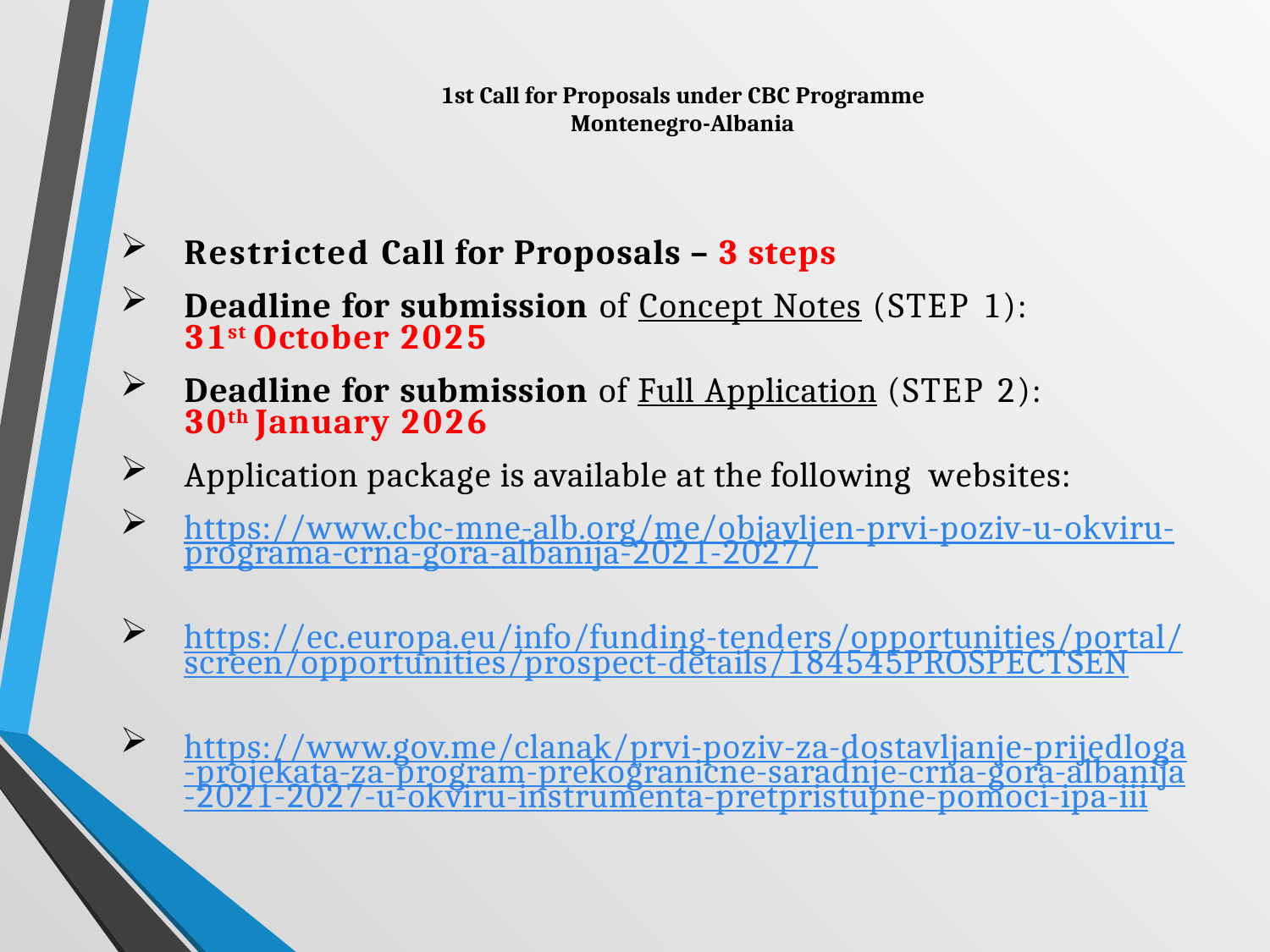

# 1st Call for Proposals under CBC Programme Montenegro-Albania
Restricted Call for Proposals – 3 steps
Deadline for submission of Concept Notes (STEP 1):                 31st October 2025
Deadline for submission of Full Application (STEP 2):                30th January 2026
Application package is available at the following websites:
https://www.cbc-mne-alb.org/me/objavljen-prvi-poziv-u-okviru-programa-crna-gora-albanija-2021-2027/
https://ec.europa.eu/info/funding-tenders/opportunities/portal/screen/opportunities/prospect-details/184545PROSPECTSEN
https://www.gov.me/clanak/prvi-poziv-za-dostavljanje-prijedloga-projekata-za-program-prekogranicne-saradnje-crna-gora-albanija-2021-2027-u-okviru-instrumenta-pretpristupne-pomoci-ipa-iii